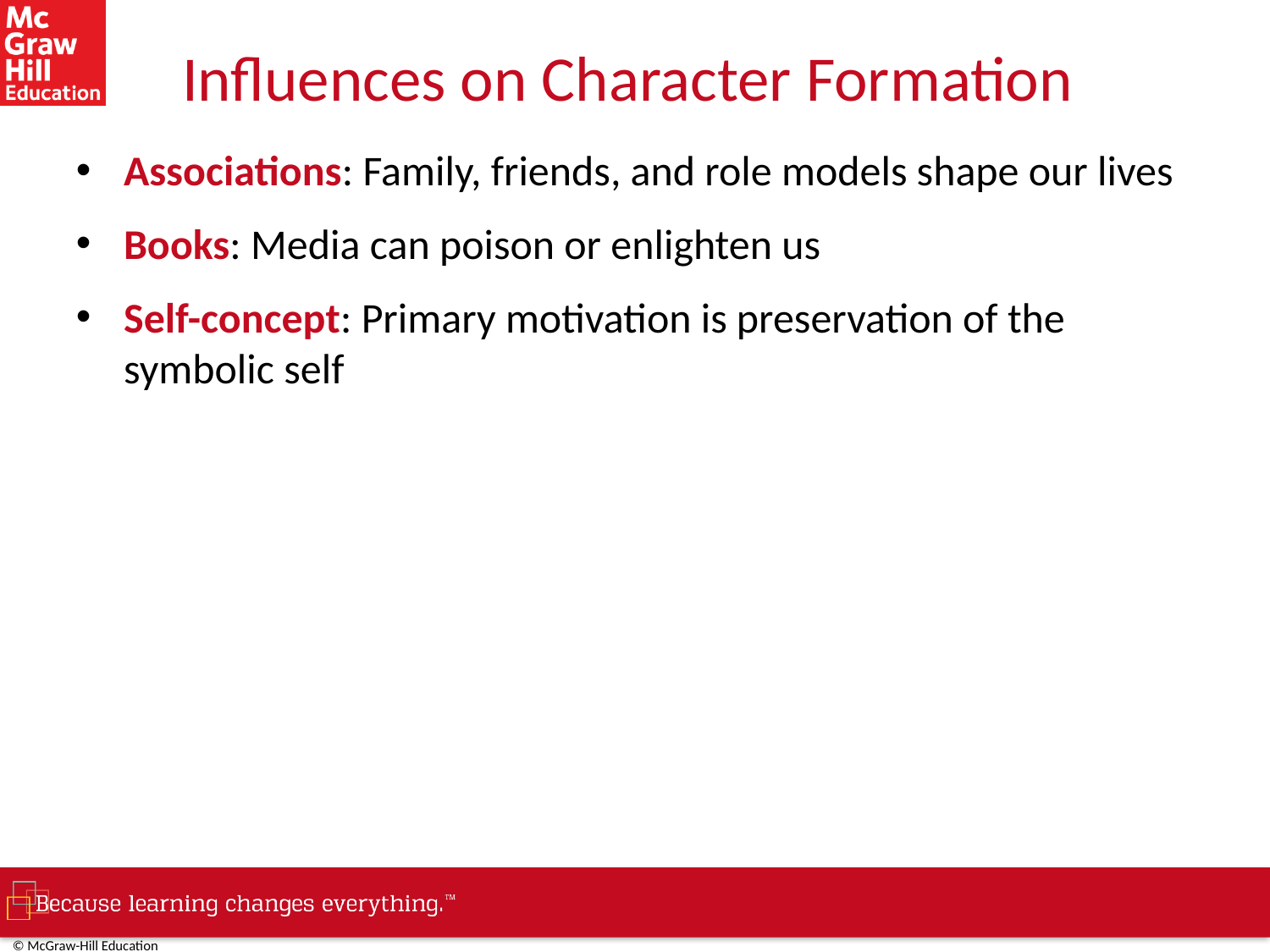

# Influences on Character Formation
Associations: Family, friends, and role models shape our lives
Books: Media can poison or enlighten us
Self-concept: Primary motivation is preservation of the symbolic self